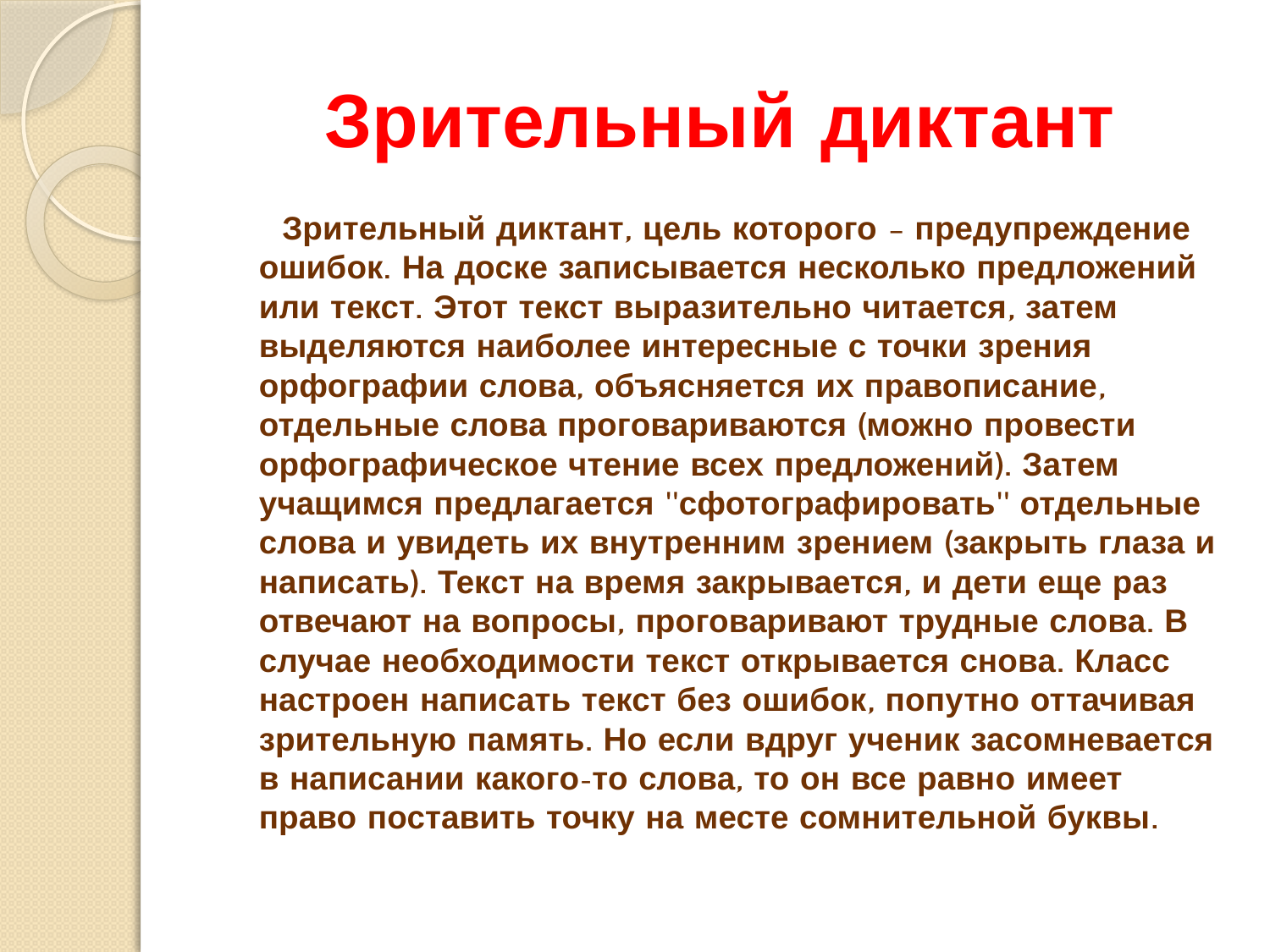

# Зрительный диктант
      Зрительный диктант, цель которого – предупреждение ошибок. На доске записывается несколько предложений или текст. Этот текст выразительно читается, затем выделяются наиболее интересные с точки зрения орфографии слова, объясняется их правописание, отдельные слова проговариваются (можно провести орфографическое чтение всех предложений). Затем учащимся предлагается ''сфотографировать'' отдельные слова и увидеть их внутренним зрением (закрыть глаза и написать). Текст на время закрывается, и дети еще раз отвечают на вопросы, проговаривают трудные слова. В случае необходимости текст открывается снова. Класс настроен написать текст без ошибок, попутно оттачивая зрительную память. Но если вдруг ученик засомневается в написании какого-то слова, то он все равно имеет право поставить точку на месте сомнительной буквы.